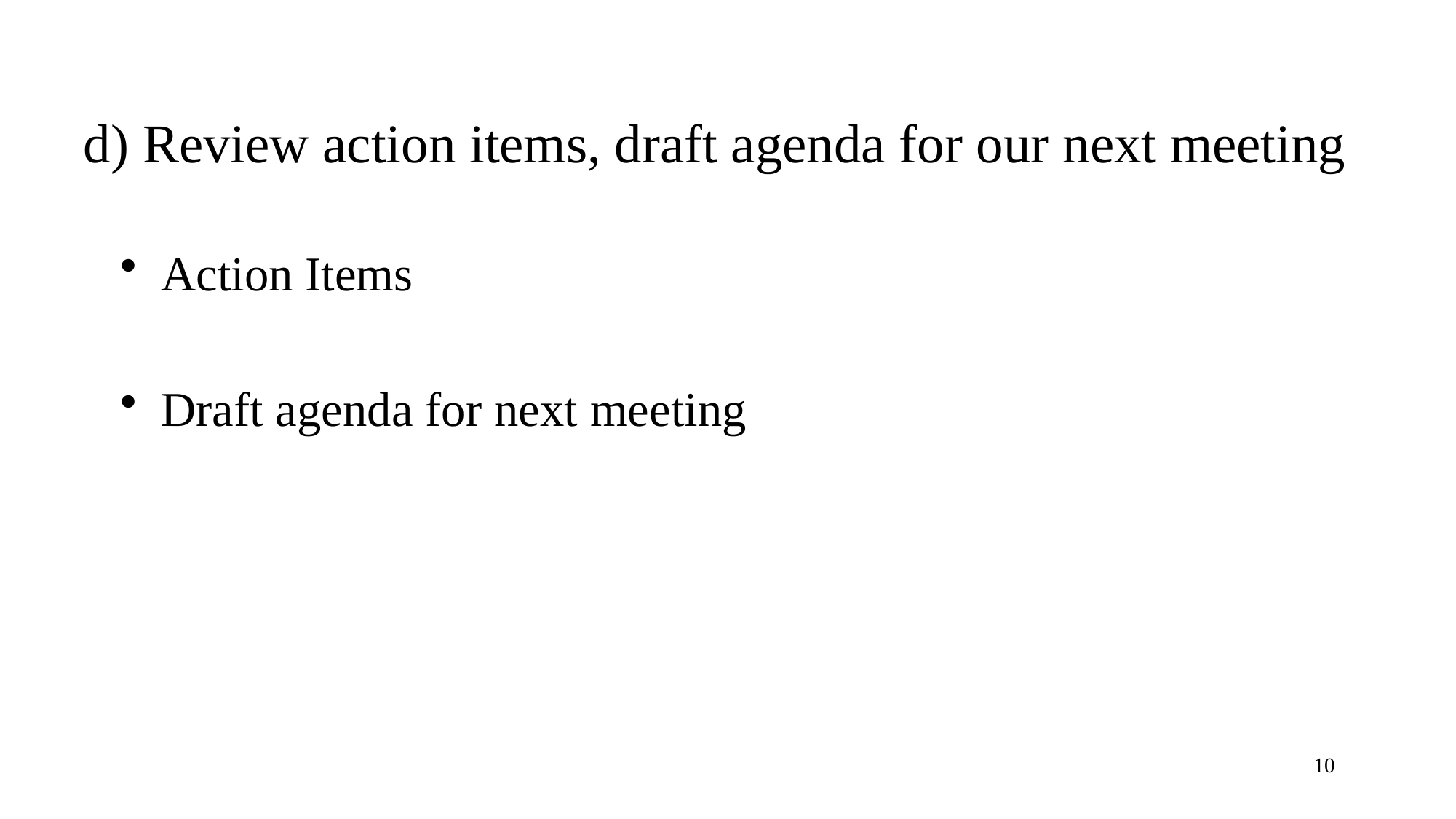

# d) Review action items, draft agenda for our next meeting
Action Items

Draft agenda for next meeting
10